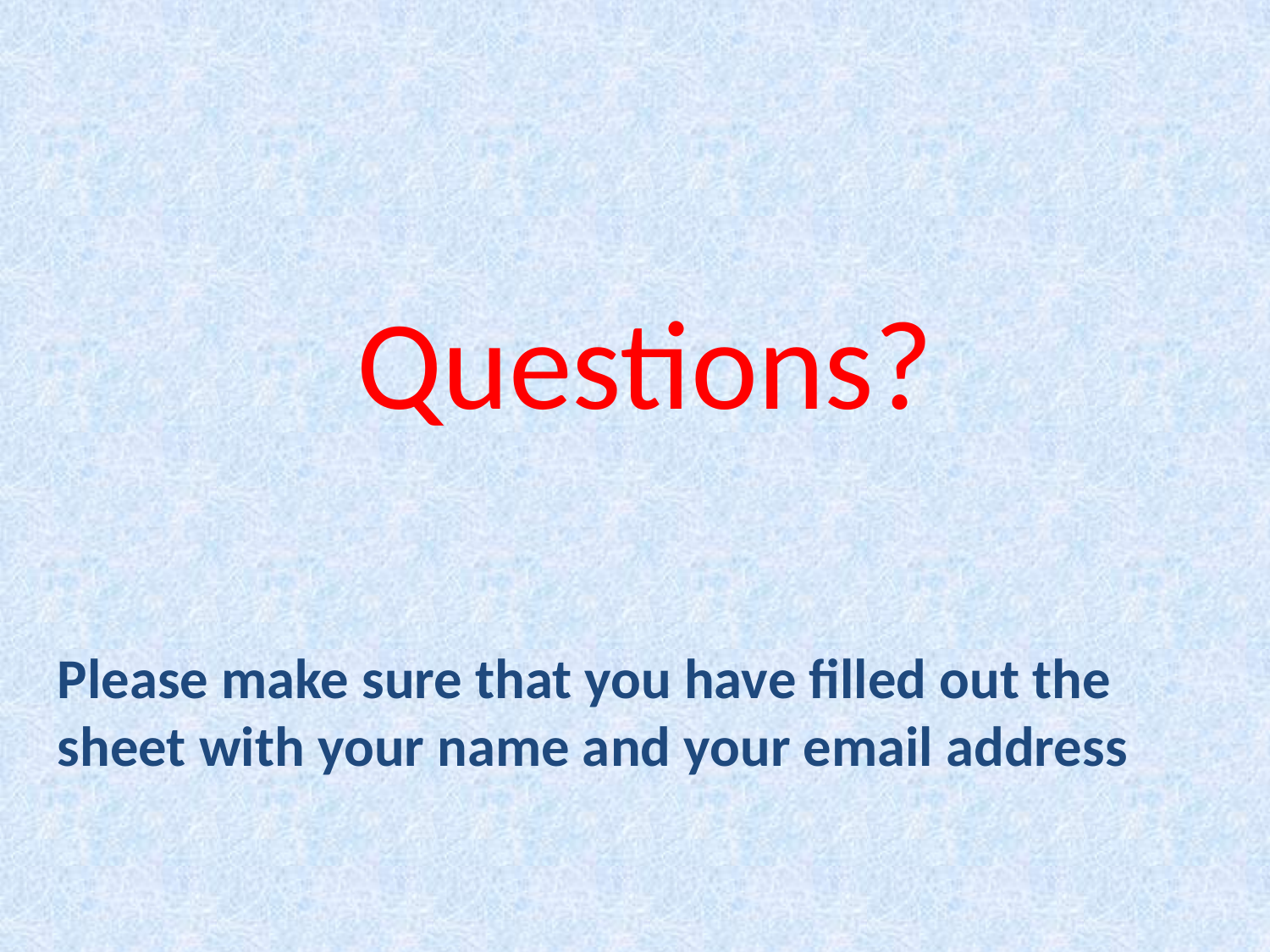

Questions?
Please make sure that you have filled out the sheet with your name and your email address